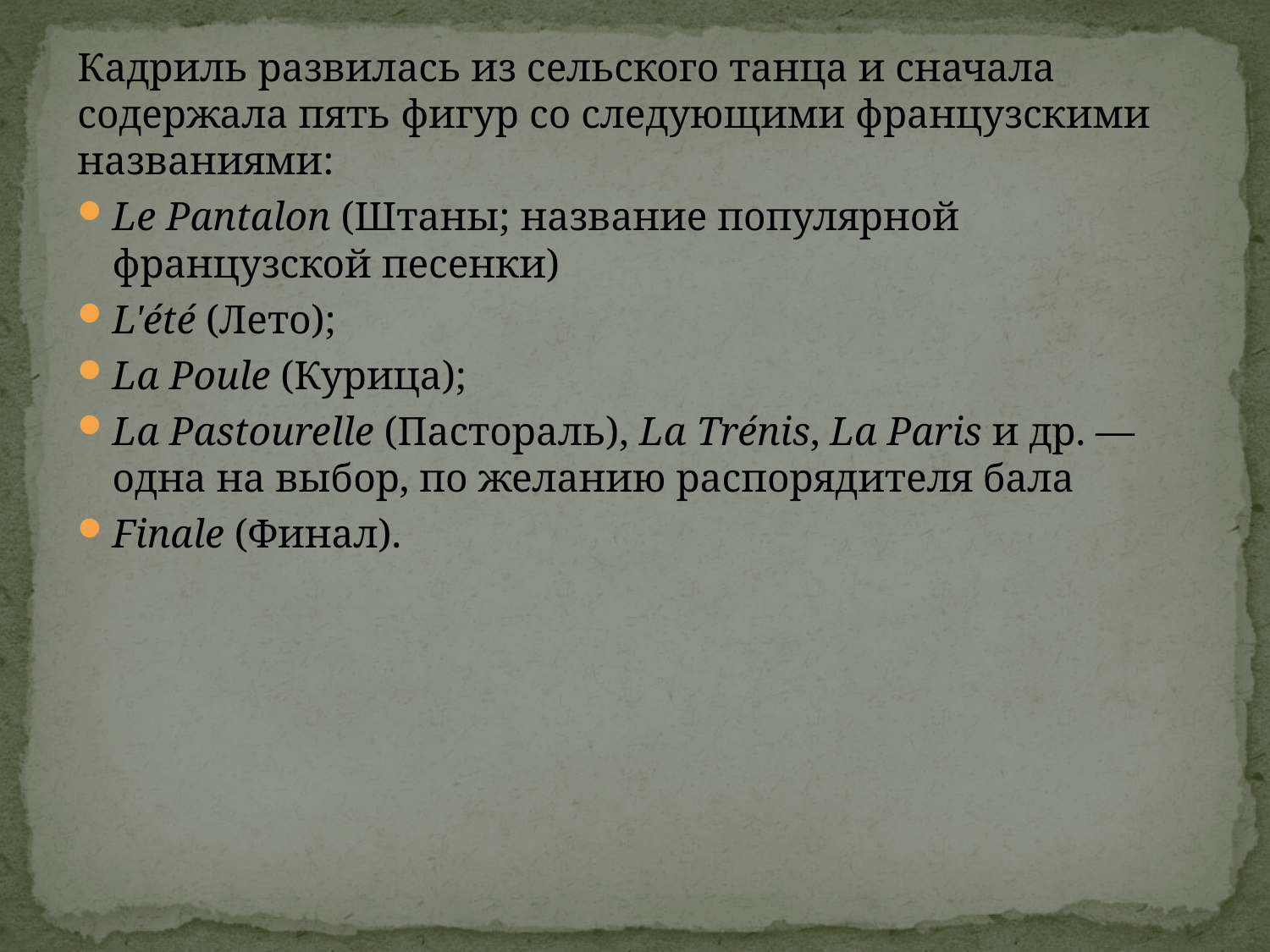

Кадриль развилась из сельского танца и сначала содержала пять фигур со следующими французскими названиями:
Le Pantalon (Штаны; название популярной французской песенки)
L'été (Лето);
La Poule (Курица);
La Pastourelle (Пастораль), La Trénis, La Paris и др. — одна на выбор, по желанию распорядителя бала
Finale (Финал).